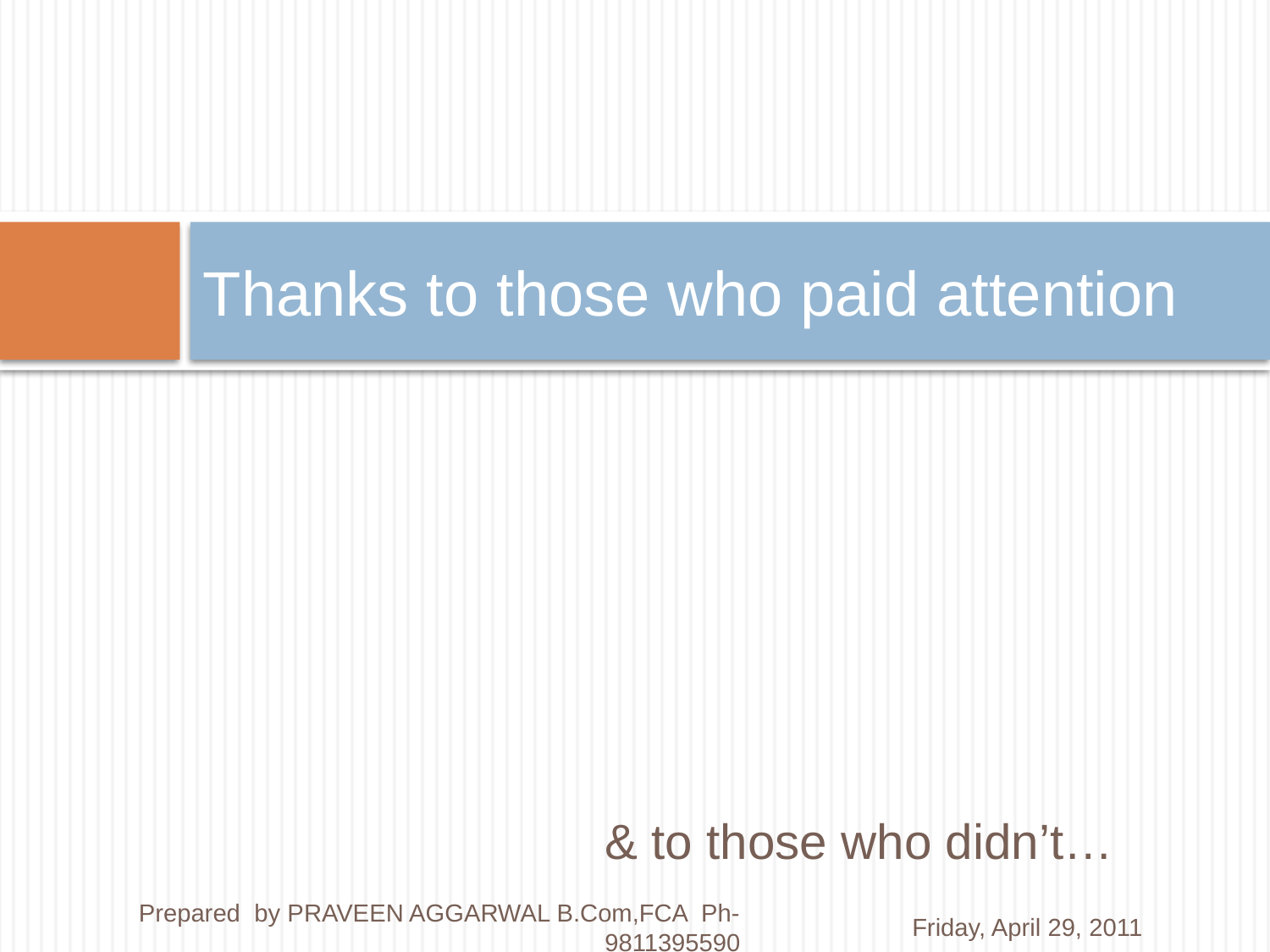

# Thanks to those who paid attention

& to those who didn’t…
Prepared  by PRAVEEN AGGARWAL B.Com,FCA  Ph-9811395590
Friday, April 29, 2011